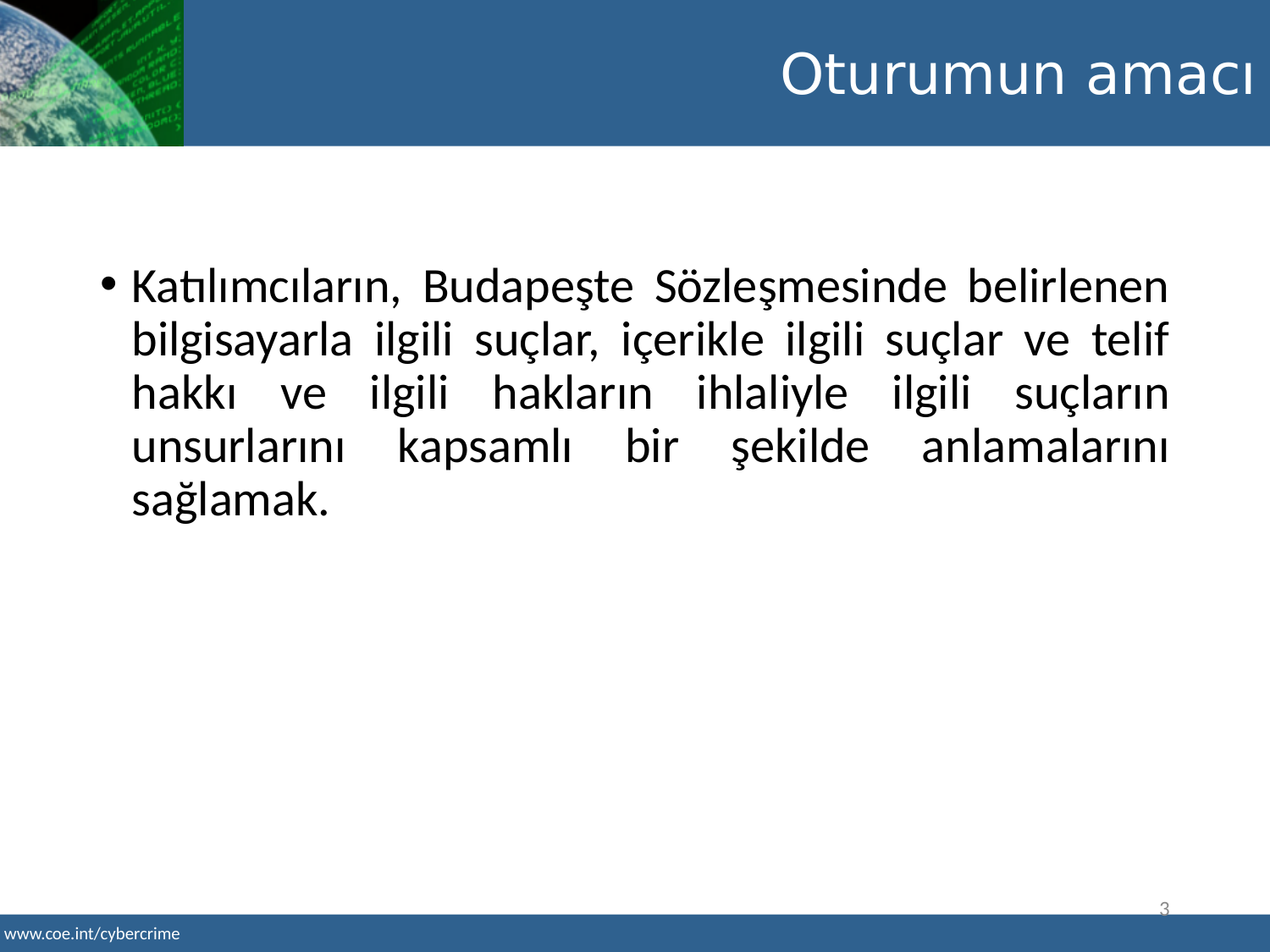

Oturumun amacı

Katılımcıların, Budapeşte Sözleşmesinde belirlenen bilgisayarla ilgili suçlar, içerikle ilgili suçlar ve telif hakkı ve ilgili hakların ihlaliyle ilgili suçların unsurlarını kapsamlı bir şekilde anlamalarını sağlamak.

3